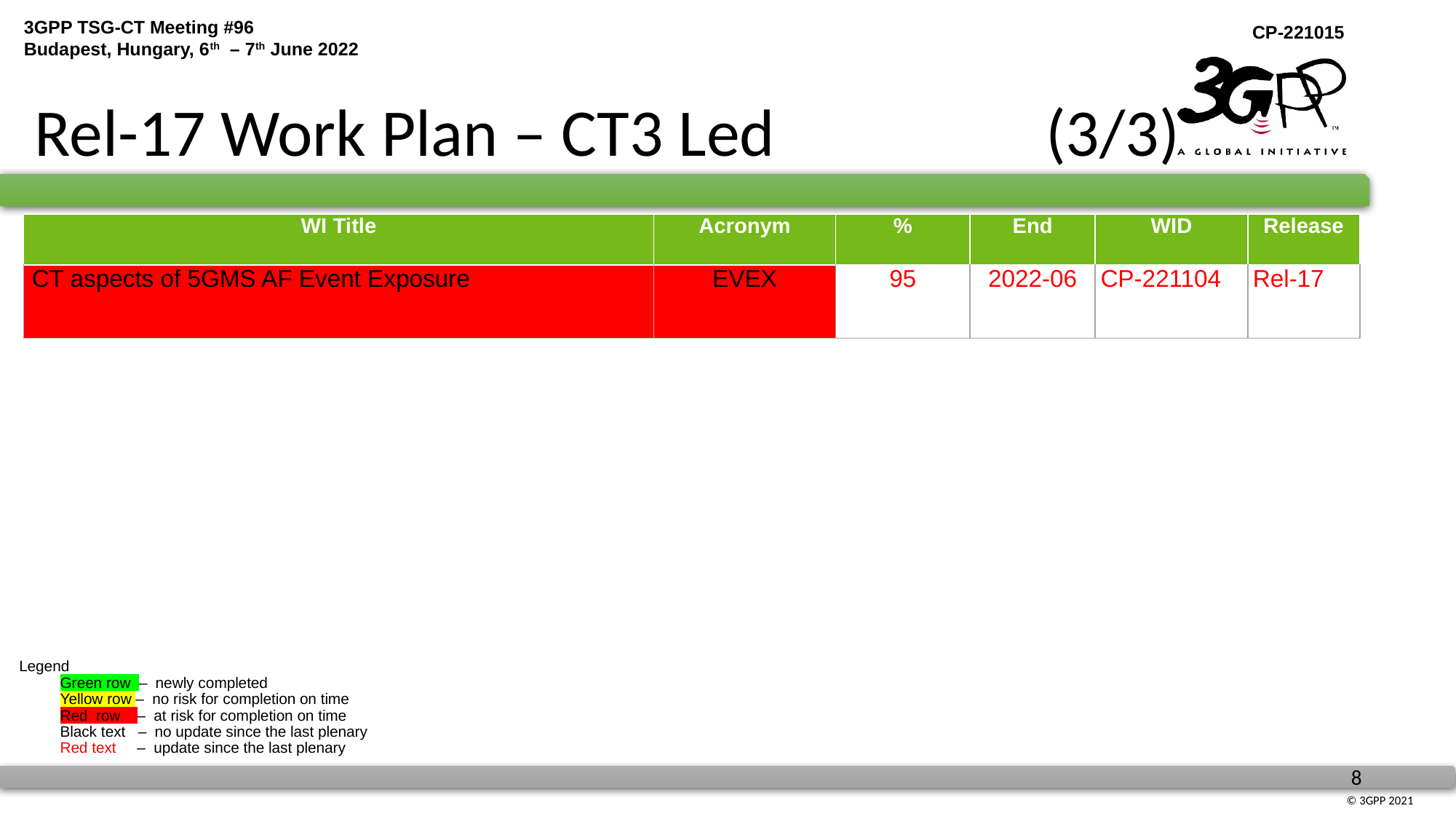

# Rel-17 Work Plan – CT3 Led                  (3/3)
| WI Title | Acronym | % | End | WID | Release |
| --- | --- | --- | --- | --- | --- |
| CT aspects of 5GMS AF Event Exposure | EVEX | 95 | 2022-06 | CP-221104 | Rel-17 |
Legend
Green row  –  newly completed
	Yellow row –  no risk for completion on time
Red  row    –  at risk for completion on time
	Black text   –  no update since the last plenary
	Red text     –  update since the last plenary